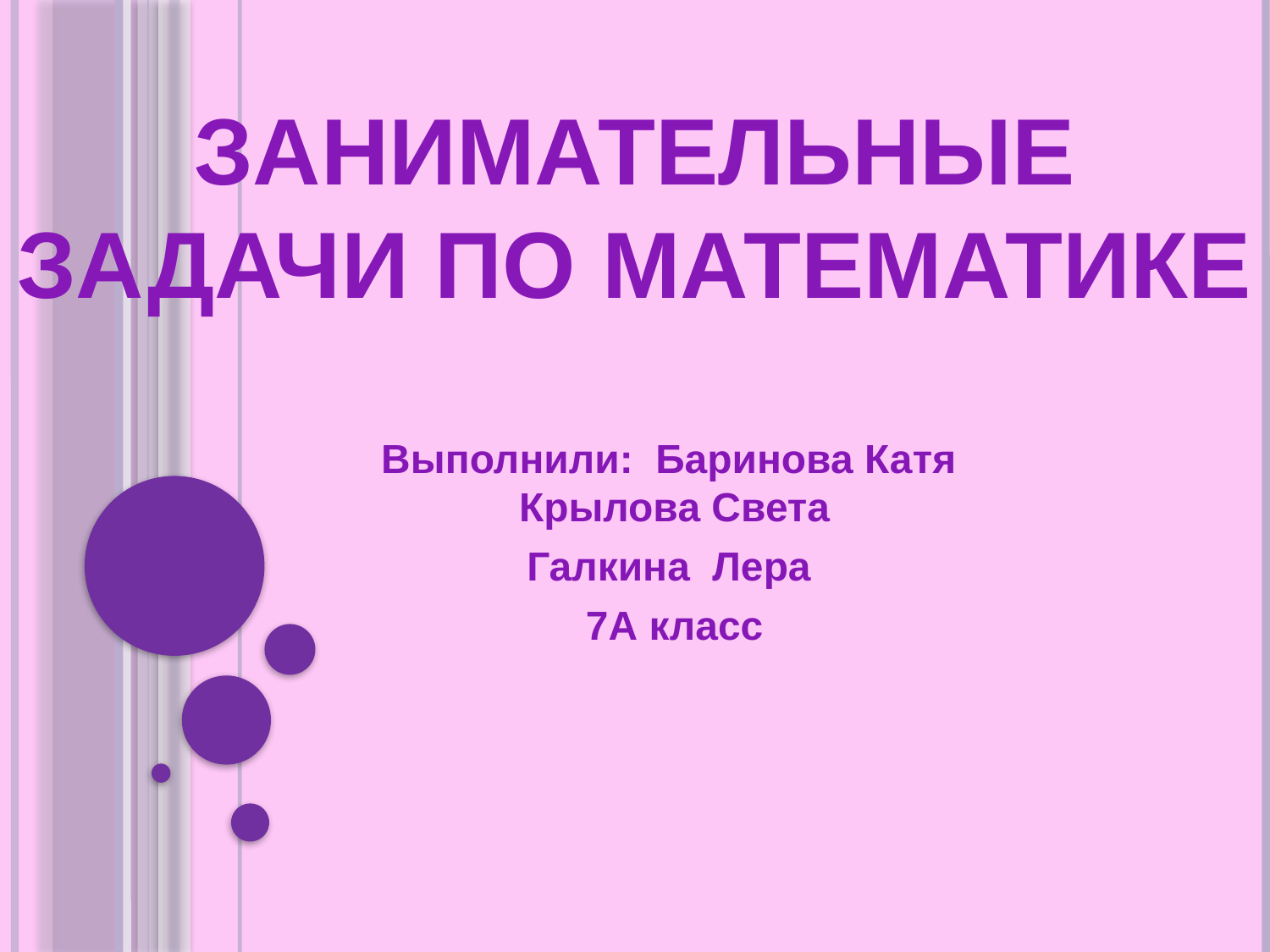

# Занимательные задачи по математике
Выполнили:  Баринова Катя  Крылова Света
Галкина  Лера
7А класс